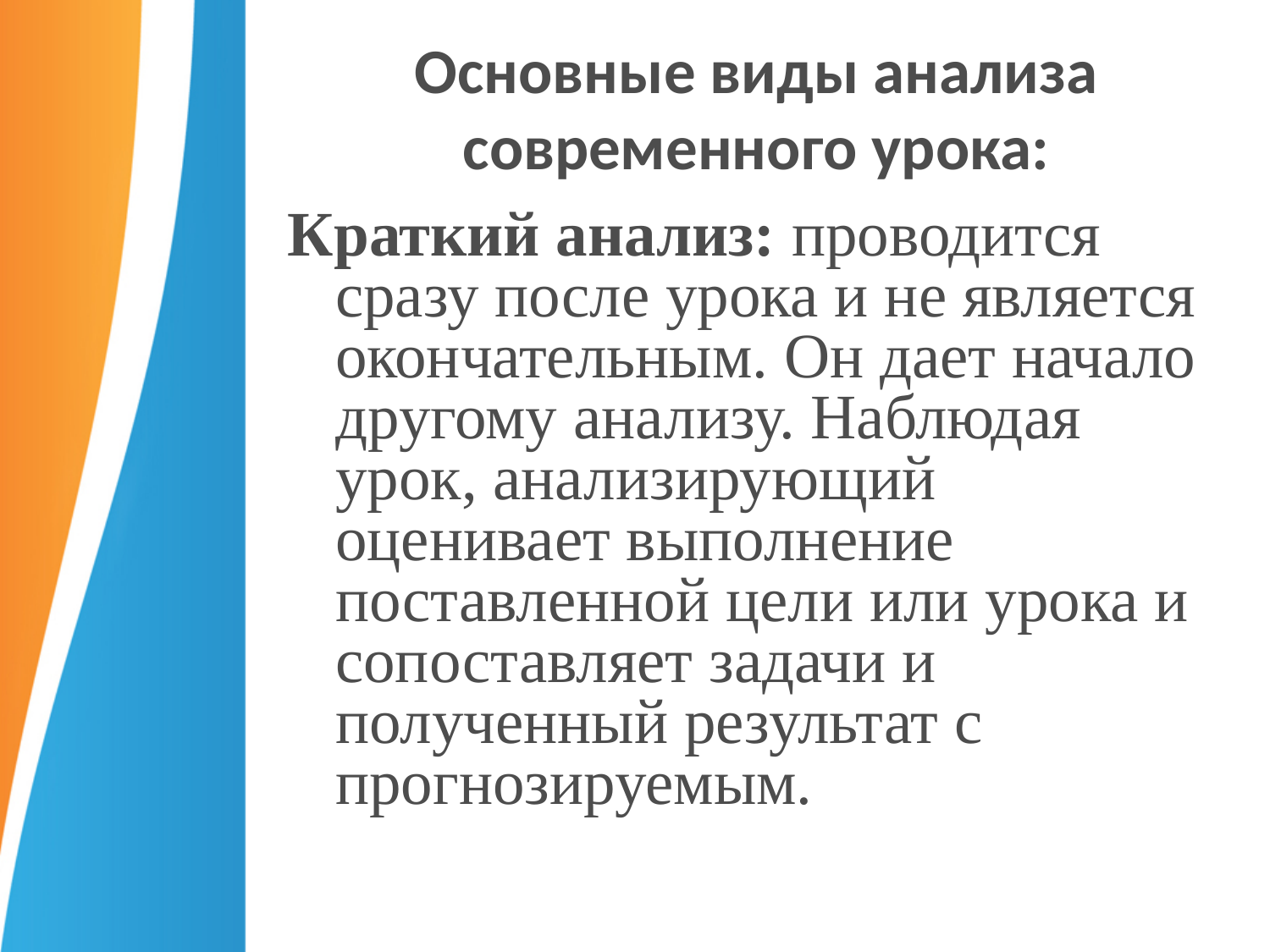

# Основные виды анализа современного урока:
Краткий анализ: проводится сразу после урока и не является окончательным. Он дает начало другому анализу. Наблюдая урок, анализирующий оценивает выполнение поставленной цели или урока и сопоставляет задачи и полученный результат с прогнозируемым.